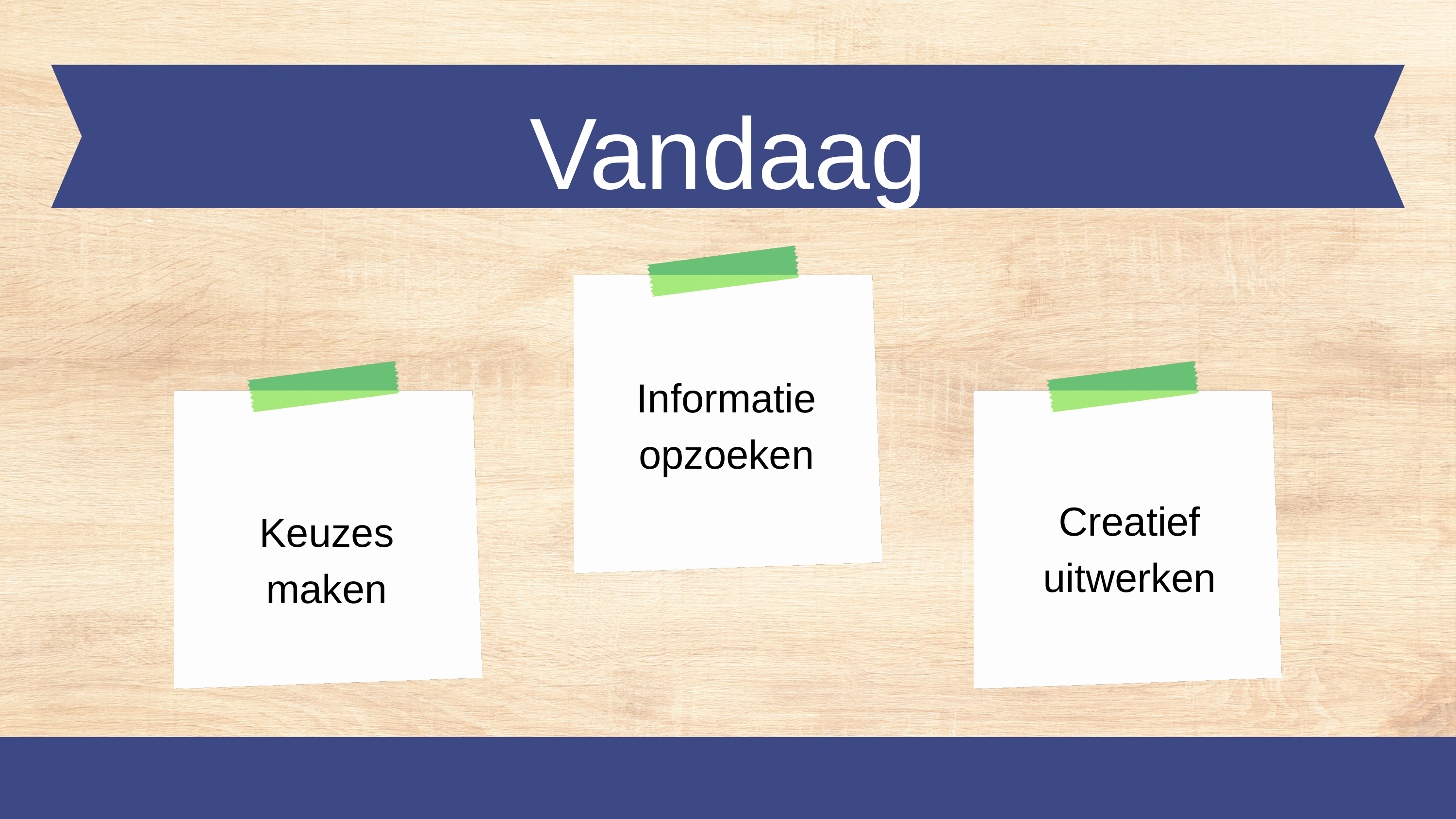

Vandaag

Informatie opzoeken

Keuzes maken

Creatief uitwerken